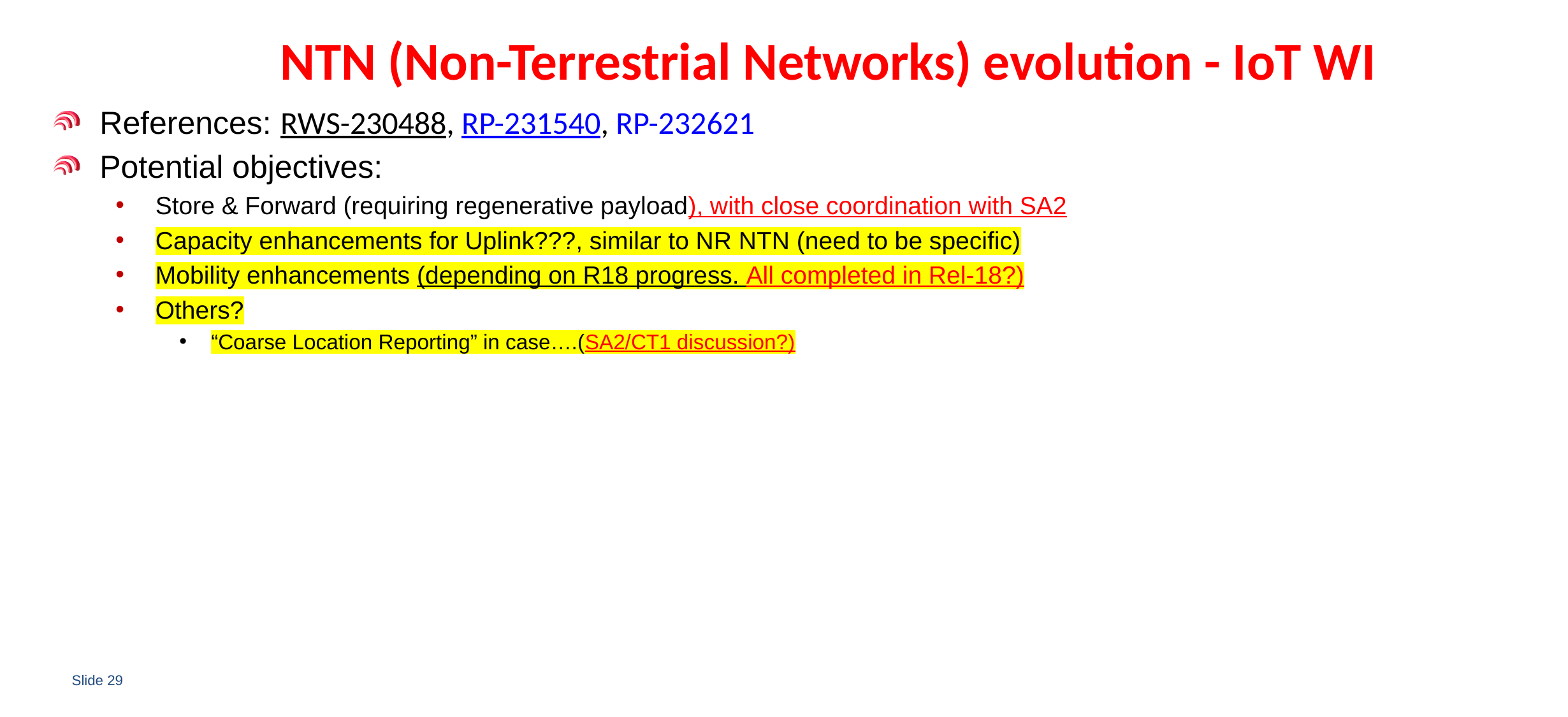

# NTN (Non-Terrestrial Networks) evolution - IoT WI
References: RWS-230488, RP-231540, RP-232621
Potential objectives:
Store & Forward (requiring regenerative payload), with close coordination with SA2
Capacity enhancements for Uplink???, similar to NR NTN (need to be specific)
Mobility enhancements (depending on R18 progress. All completed in Rel-18?)
Others?
“Coarse Location Reporting” in case….(SA2/CT1 discussion?)